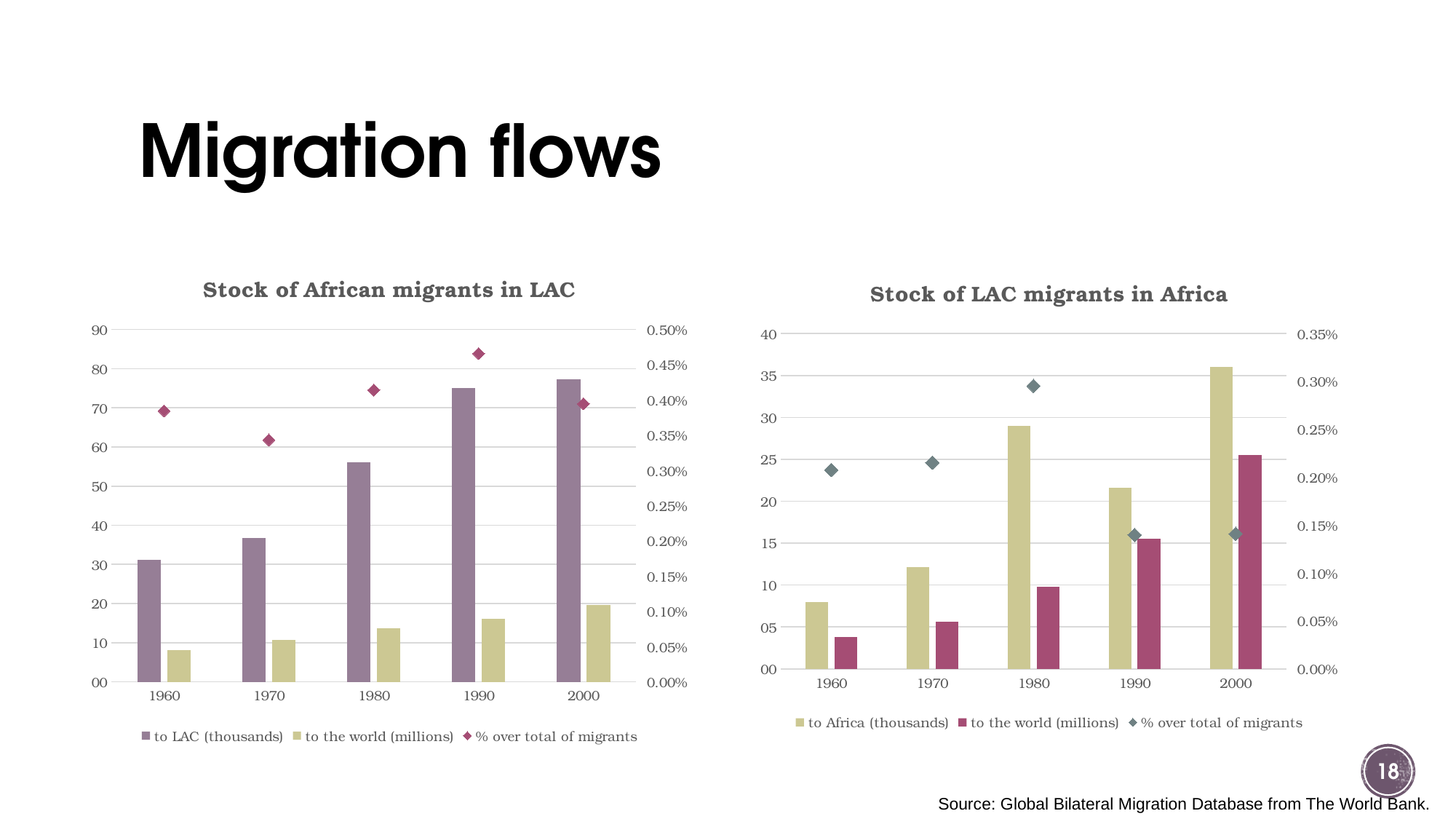

# Migration flows

### Chart: Stock of African migrants in LAC

| Category | to LAC (thousands) | to the world (millions) | % over total of migrants |
|---|---|---|---|
| 1960 | 31.08 | 8.1 | 0.003845879235679761 |
| 1970 | 36.64 | 10.7 | 0.003433547180349315 |
| 1980 | 56.142 | 13.6 | 0.0041406517643423225 |
| 1990 | 75.14 | 16.1 | 0.0046594054601113285 |
| 2000 | 77.326 | 19.6 | 0.003946348724106967 |

### Chart: Stock of LAC migrants in Africa

| Category | to Africa (thousands) | to the world (millions) | % over total of migrants |
|---|---|---|---|
| 1960 | 7.97 | 3.8 | 0.0020762653691180407 |
| 1970 | 12.129 | 5.6 | 0.0021530846945660574 |
| 1980 | 29.004 | 9.8 | 0.002953670330511881 |
| 1990 | 21.61 | 15.5 | 0.0013974221344552889 |
| 2000 | 36.001 | 25.5 | 0.0014103151818014223 |
18
Source: Global Bilateral Migration Database from The World Bank.